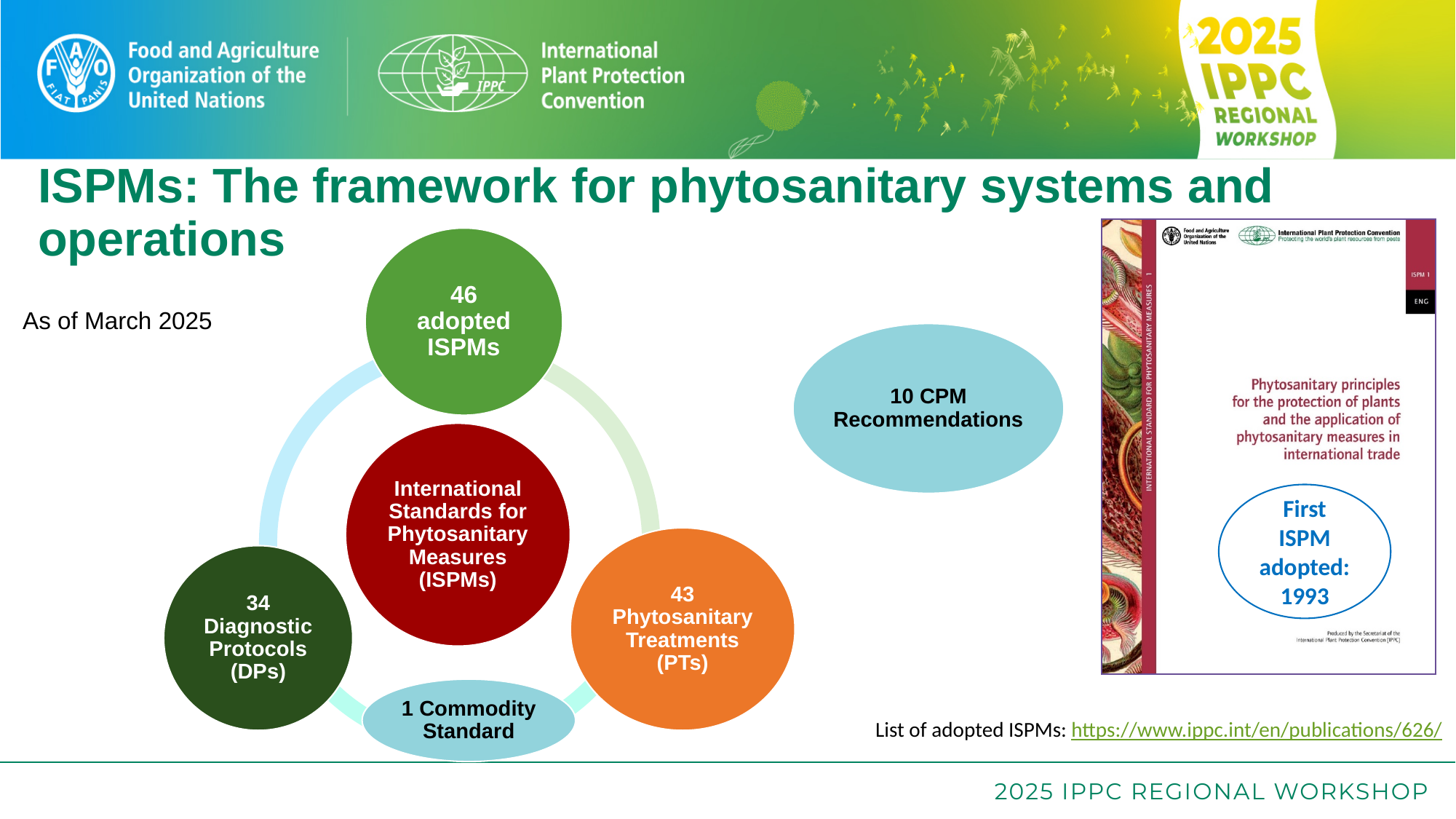

ISPMs: The framework for phytosanitary systems and operations

First ISPM adopted: 1993
46 adopted ISPMs

International Standards for Phytosanitary Measures (ISPMs)
43 Phytosanitary Treatments (PTs)
34 Diagnostic Protocols (DPs)
As of March 2025
10 CPM Recommendations
1 Commodity Standard
List of adopted ISPMs: https://www.ippc.int/en/publications/626/